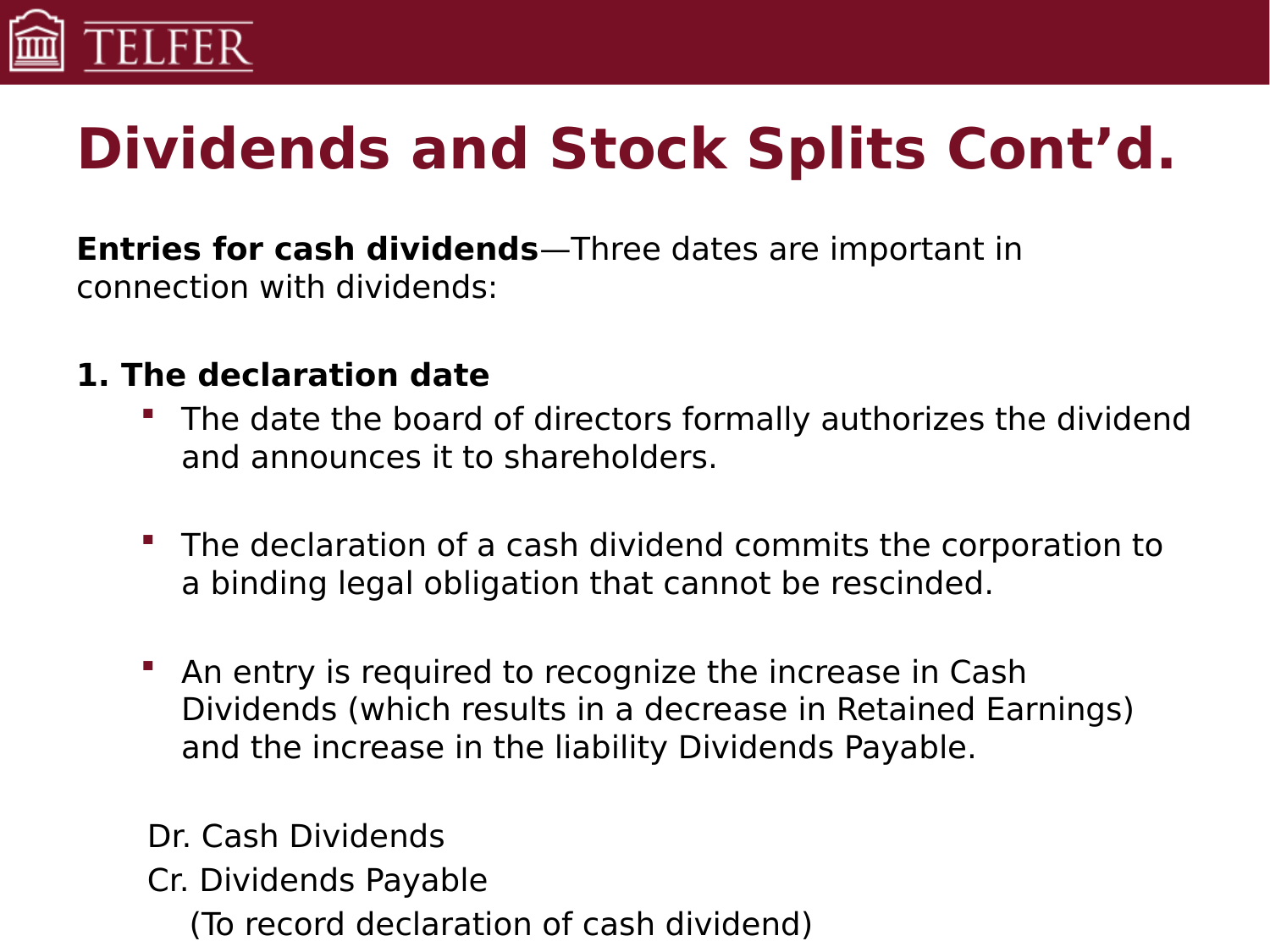

# Dividends and Stock Splits Cont’d.
Entries for cash dividends—Three dates are important in connection with dividends:

1. The declaration date
The date the board of directors formally authorizes the dividend and announces it to shareholders.

The declaration of a cash dividend commits the corporation to a binding legal obligation that cannot be rescinded.

An entry is required to recognize the increase in Cash Dividends (which results in a decrease in Retained Earnings) and the increase in the liability Dividends Payable.

	Dr. Cash Dividends
		Cr. Dividends Payable
(To record declaration of cash dividend)